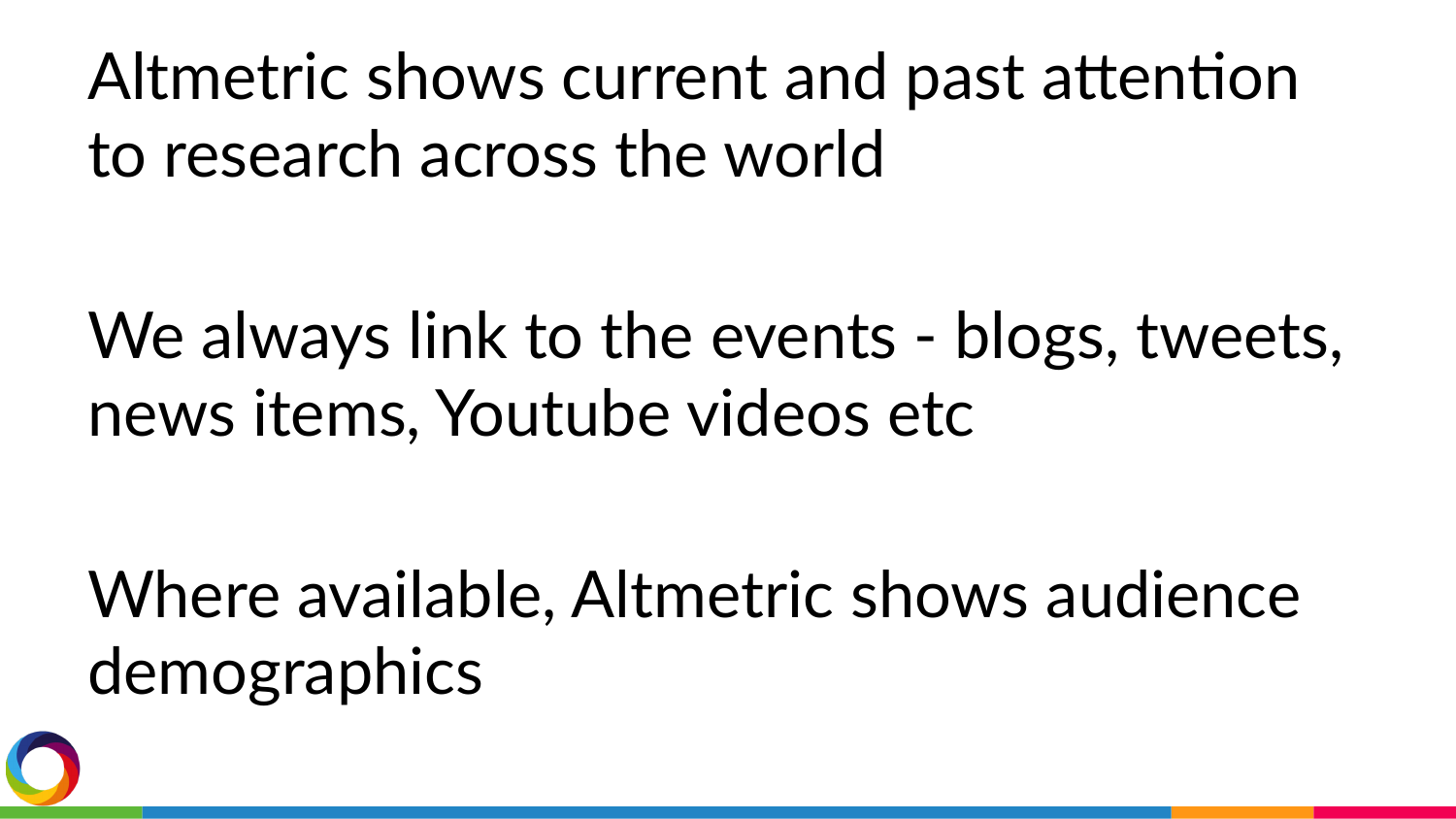

Altmetric shows current and past attention to research across the world

We always link to the events - blogs, tweets, news items, Youtube videos etc

Where available, Altmetric shows audience demographics